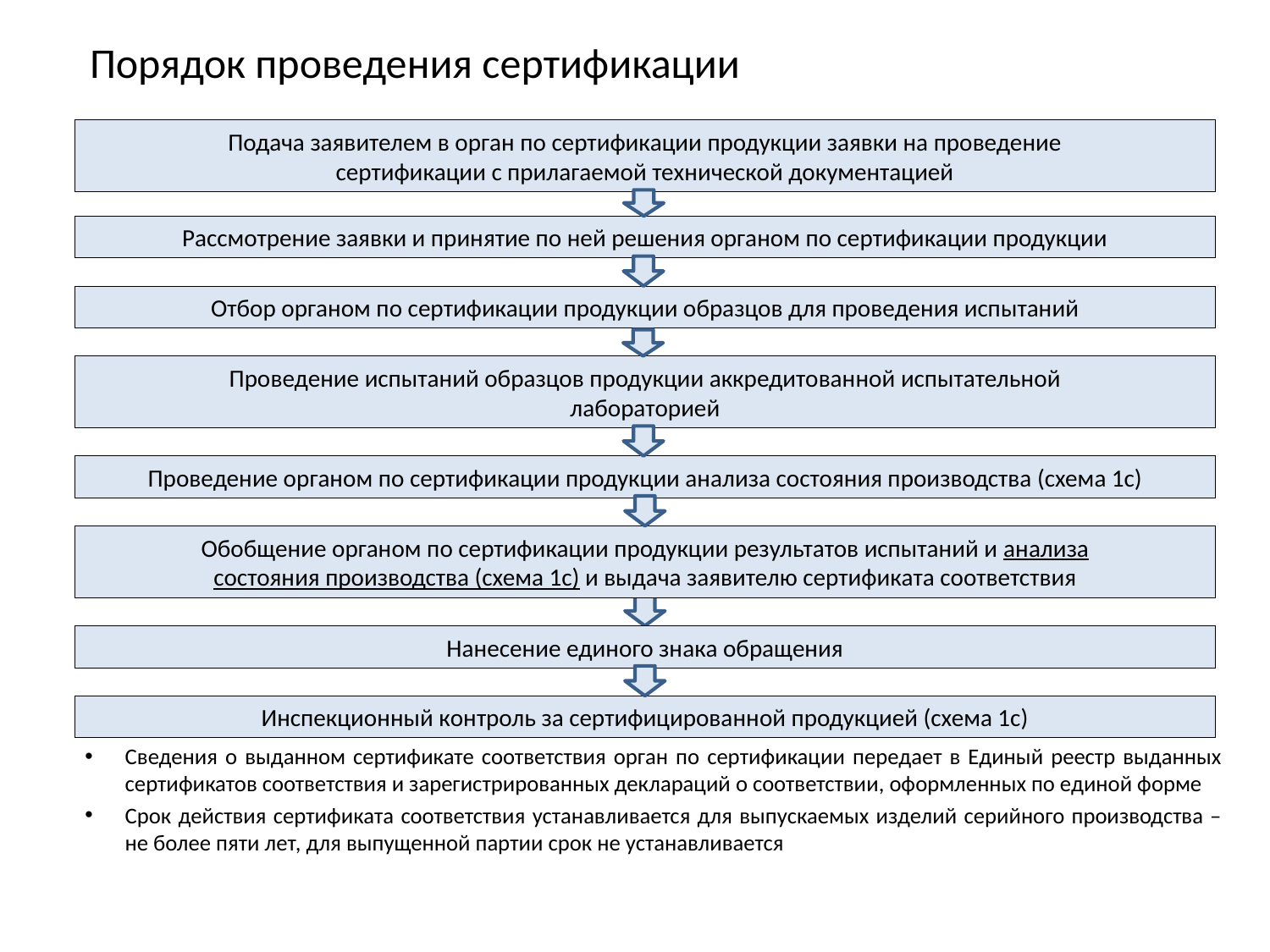

# Порядок проведения сертификации
Подача заявителем в орган по сертификации продукции заявки на проведение
сертификации с прилагаемой технической документацией

Рассмотрение заявки и принятие по ней решения органом по сертификации продукции

Отбор органом по сертификации продукции образцов для проведения испытаний

Проведение испытаний образцов продукции аккредитованной испытательной
лабораторией

Проведение органом по сертификации продукции анализа состояния производства (схема 1с)

Обобщение органом по сертификации продукции результатов испытаний и анализа
состояния производства (схема 1с) и выдача заявителю сертификата соответствия

Нанесение единого знака обращения

Инспекционный контроль за сертифицированной продукцией (схема 1с)
Сведения о выданном сертификате соответствия орган по сертификации передает в Единый реестр выданных сертификатов соответствия и зарегистрированных деклараций о соответствии, оформленных по единой форме
Срок действия сертификата соответствия устанавливается для выпускаемых изделий серийного производства – не более пяти лет, для выпущенной партии срок не устанавливается